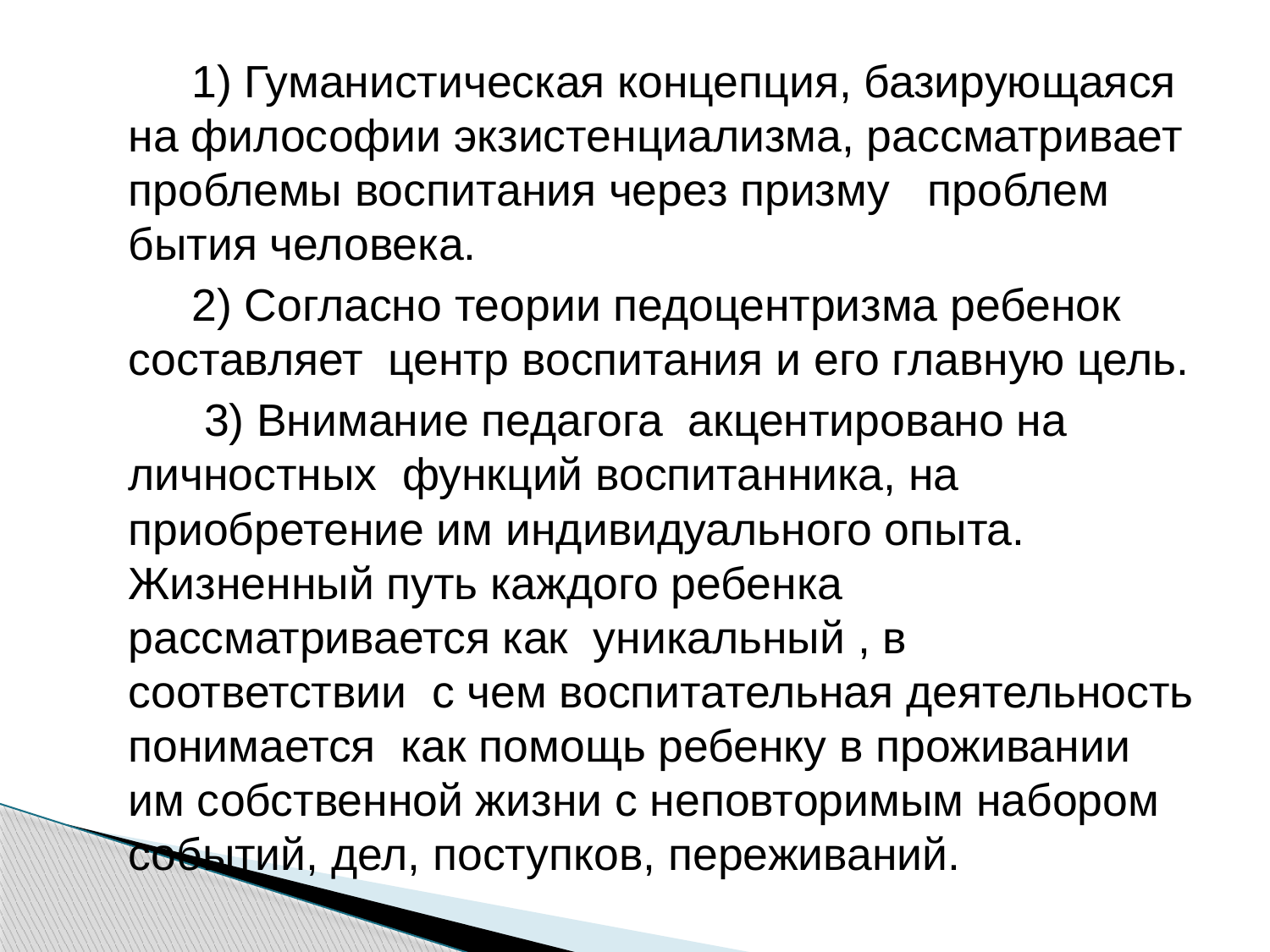

1) Гуманистическая концепция, базирующаяся на философии экзистенциализма, рассматривает проблемы воспитания через призму   проблем бытия человека.
        2) Согласно теории педоцентризма ребенок  составляет  центр воспитания и его главную цель.
         3) Внимание педагога  акцентировано на личностных  функций воспитанника, на приобретение им индивидуального опыта. Жизненный путь каждого ребенка  рассматривается как  уникальный , в соответствии  с чем воспитательная деятельность понимается  как помощь ребенку в проживании им собственной жизни с неповторимым набором событий, дел, поступков, переживаний.